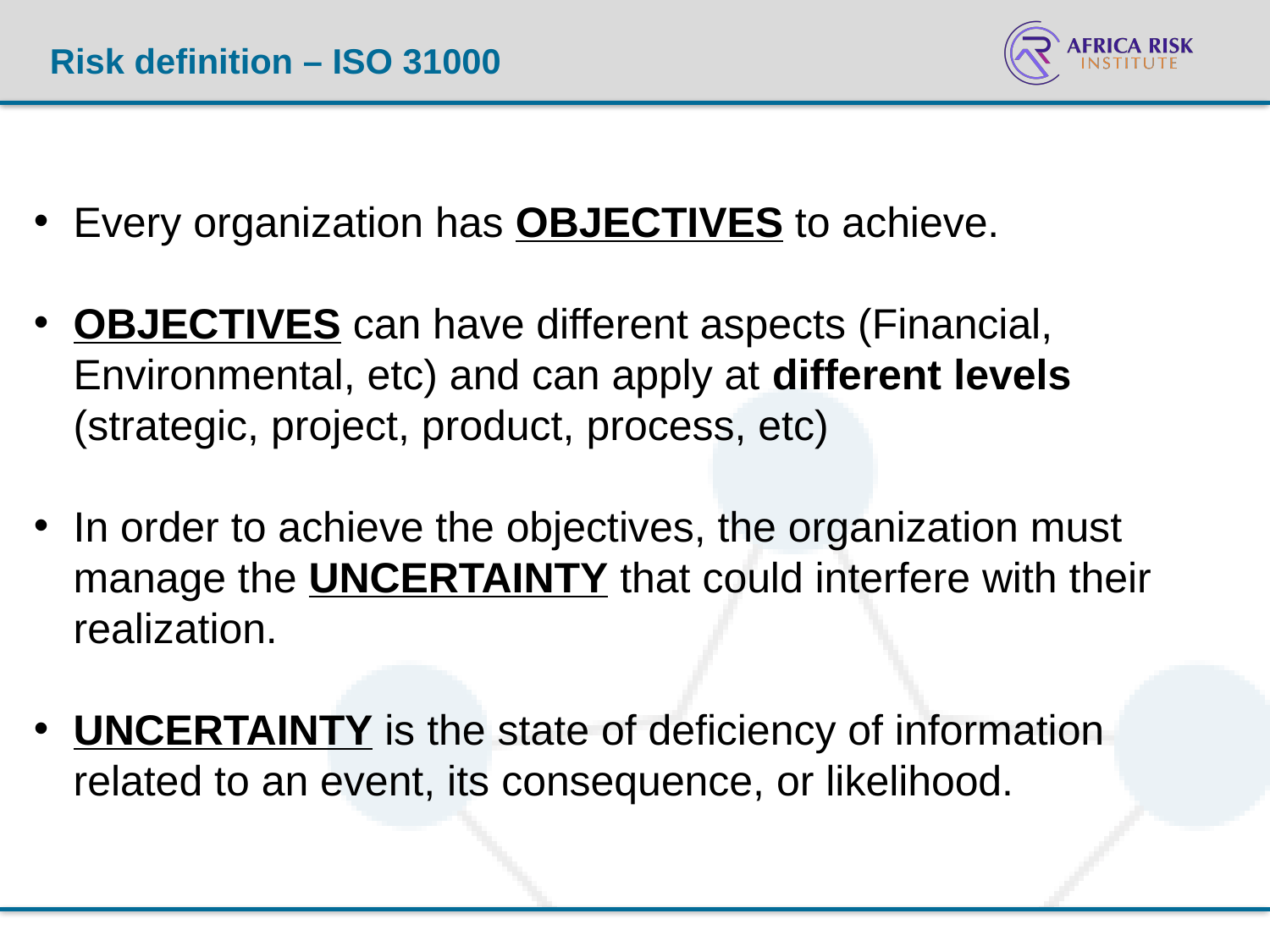

Risk definition – ISO 31000
Every organization has OBJECTIVES to achieve.

OBJECTIVES can have different aspects (Financial, Environmental, etc) and can apply at different levels (strategic, project, product, process, etc)

In order to achieve the objectives, the organization must manage the UNCERTAINTY that could interfere with their realization.

UNCERTAINTY is the state of deficiency of information related to an event, its consequence, or likelihood.